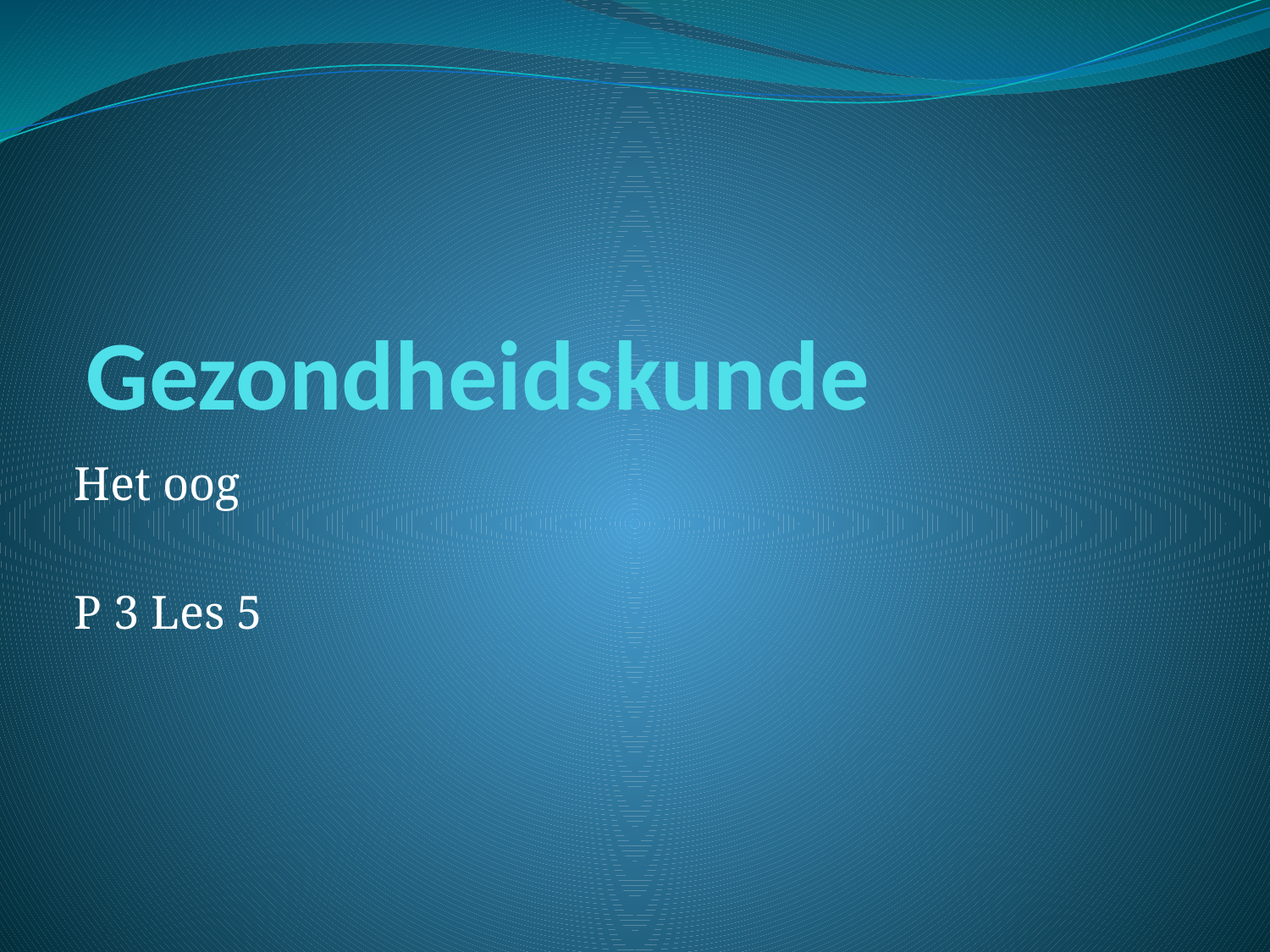

# Gezondheidskunde
Het oog

P 3 Les 5